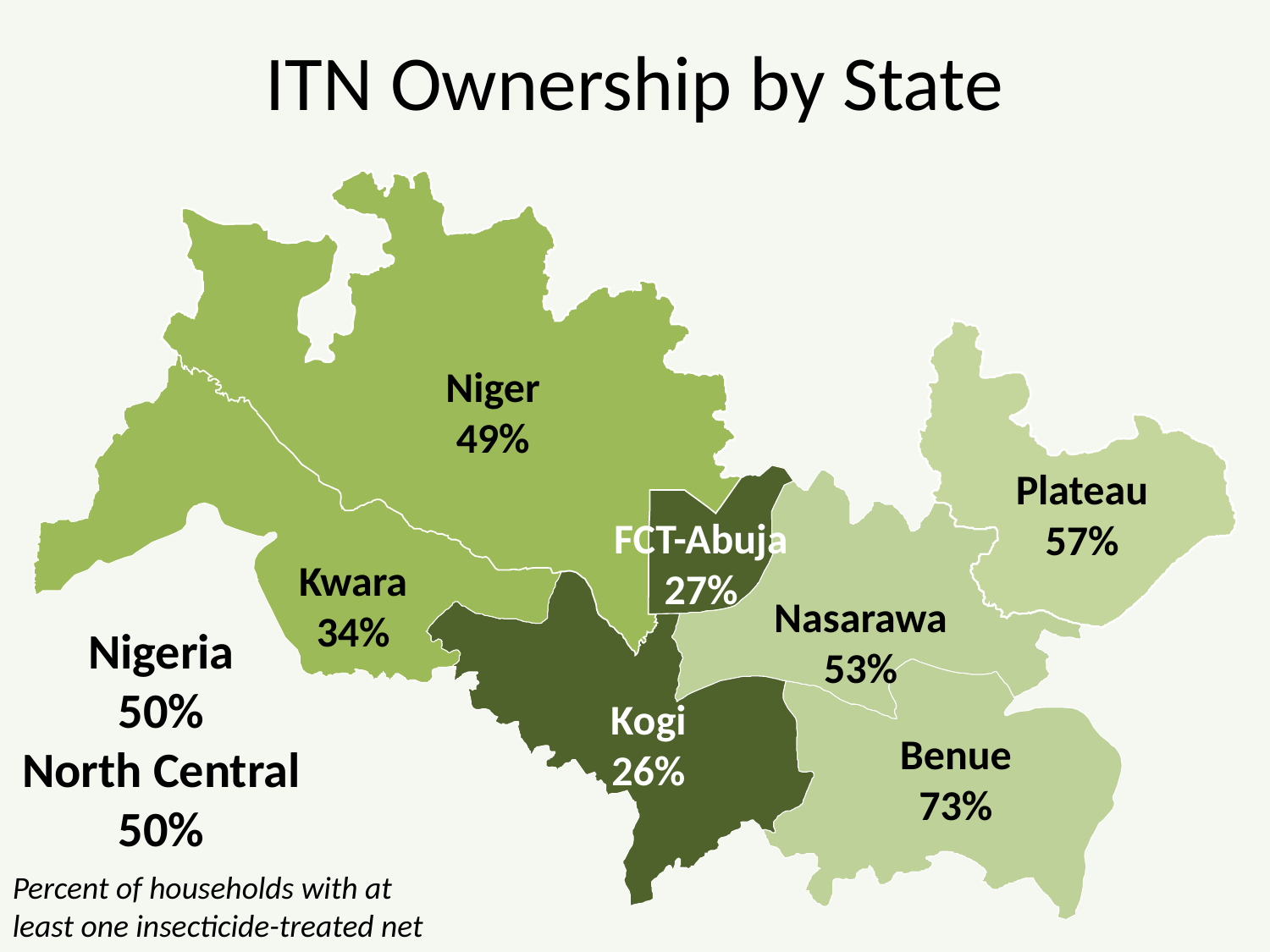

# ITN Ownership by State

Niger
49%
Plateau
57%
FCT-Abuja
27%
Kwara
34%
Nasarawa
53%
Nigeria
50%
North Central
50%
Kogi
26%
Benue
73%
Percent of households with at least one insecticide-treated net